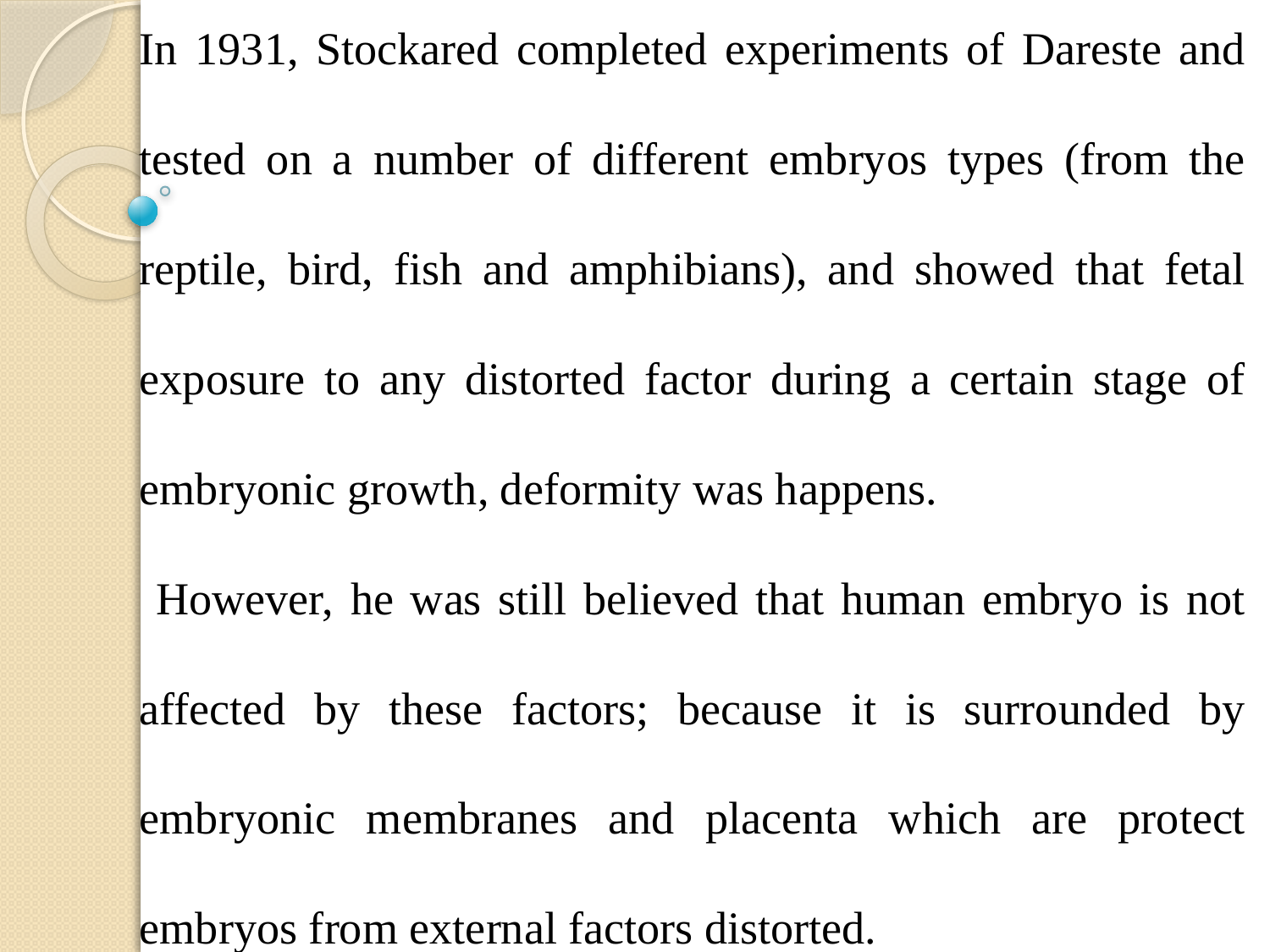

In 1931, Stockared completed experiments of Dareste and tested on a number of different embryos types (from the reptile, bird, fish and amphibians), and showed that fetal exposure to any distorted factor during a certain stage of embryonic growth, deformity was happens.
 However, he was still believed that human embryo is not affected by these factors; because it is surrounded by embryonic membranes and placenta which are protect embryos from external factors distorted.